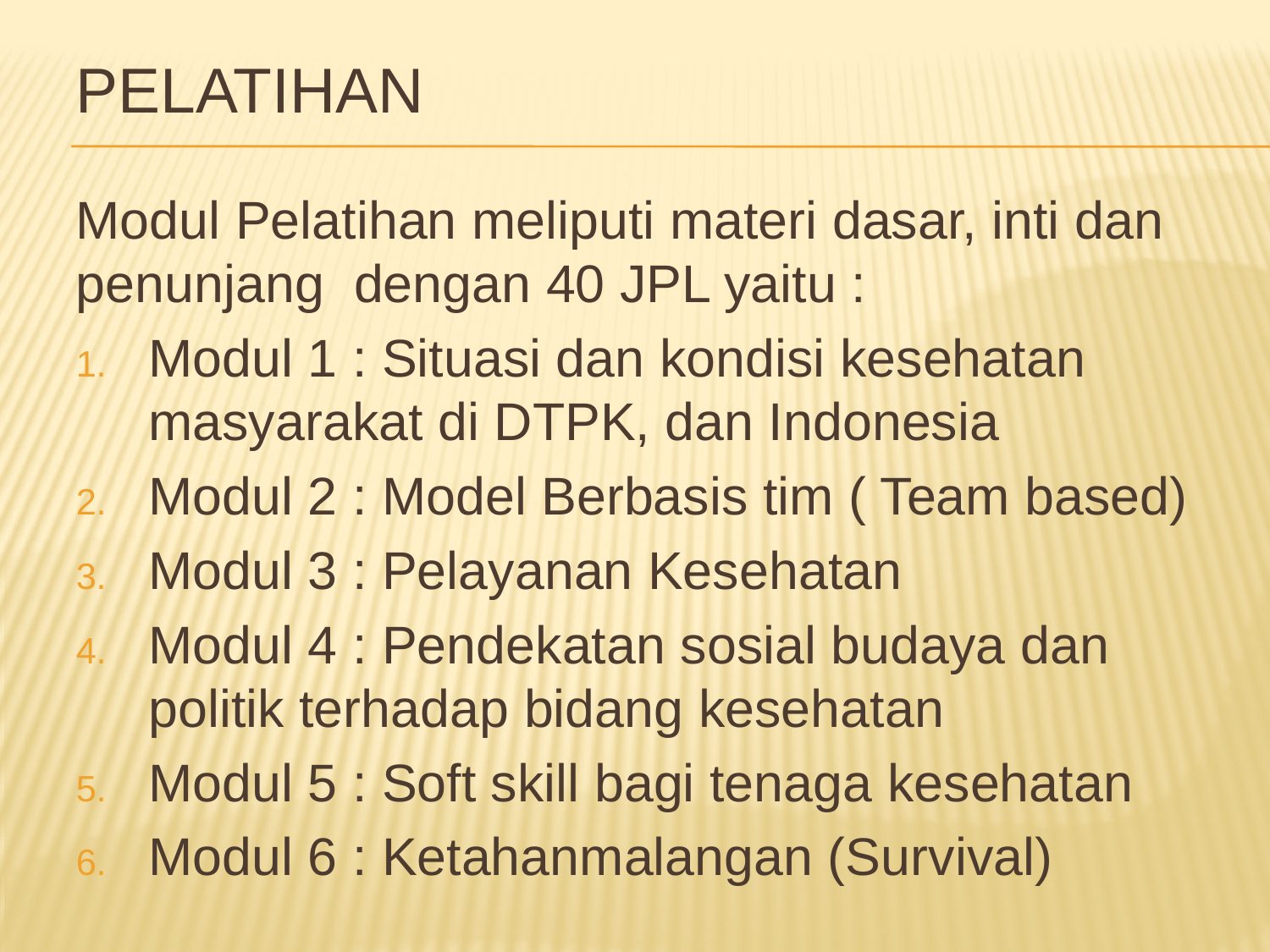

# Pelatihan
Modul Pelatihan meliputi materi dasar, inti dan penunjang  dengan 40 JPL yaitu :
Modul 1 : Situasi dan kondisi kesehatan masyarakat di DTPK, dan Indonesia
Modul 2 : Model Berbasis tim ( Team based)
Modul 3 : Pelayanan Kesehatan
Modul 4 : Pendekatan sosial budaya dan politik terhadap bidang kesehatan
Modul 5 : Soft skill bagi tenaga kesehatan
Modul 6 : Ketahanmalangan (Survival)